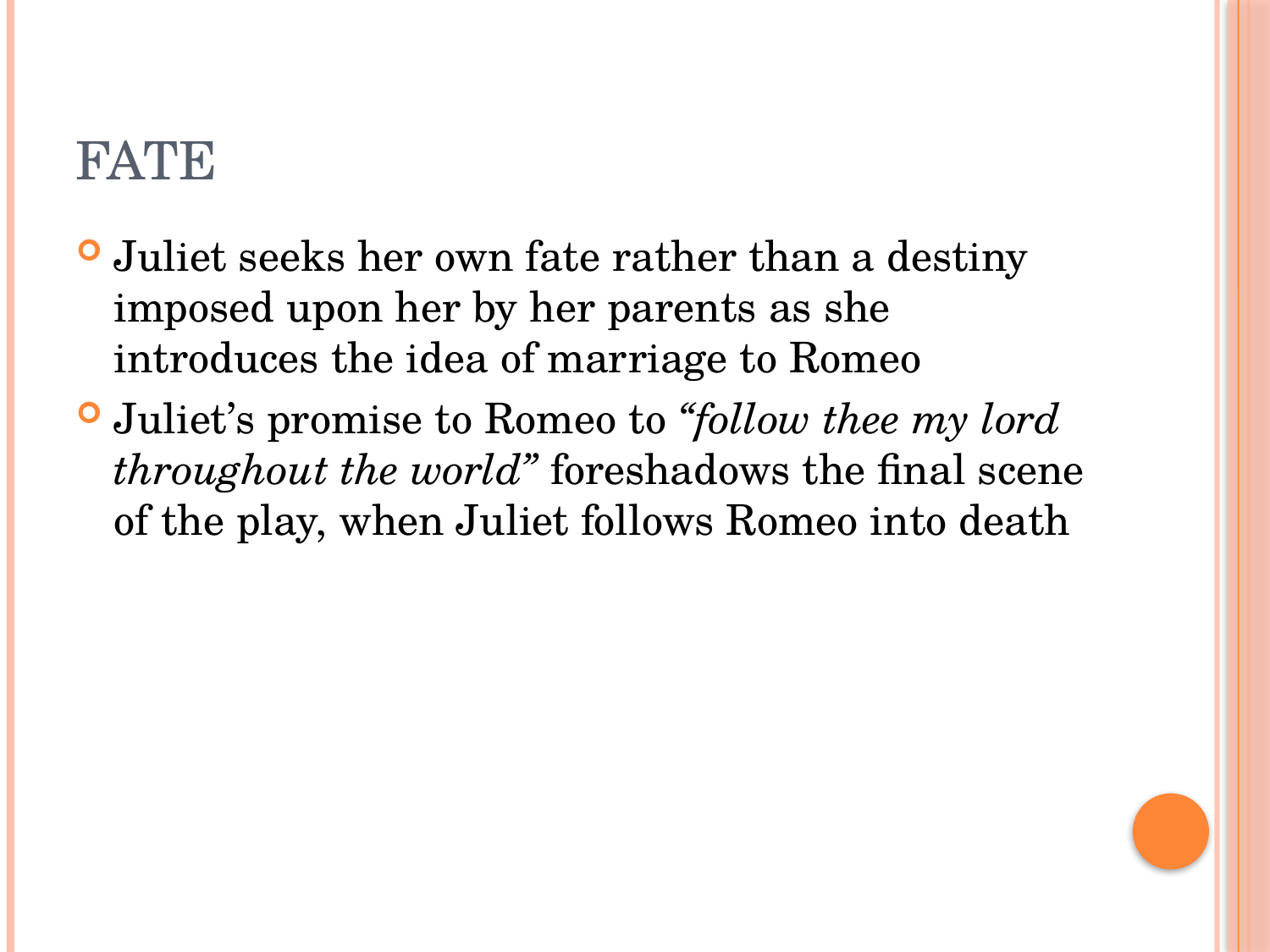

# Fate
Juliet seeks her own fate rather than a destiny imposed upon her by her parents as she introduces the idea of marriage to Romeo
Juliet’s promise to Romeo to “follow thee my lord throughout the world” foreshadows the final scene of the play, when Juliet follows Romeo into death